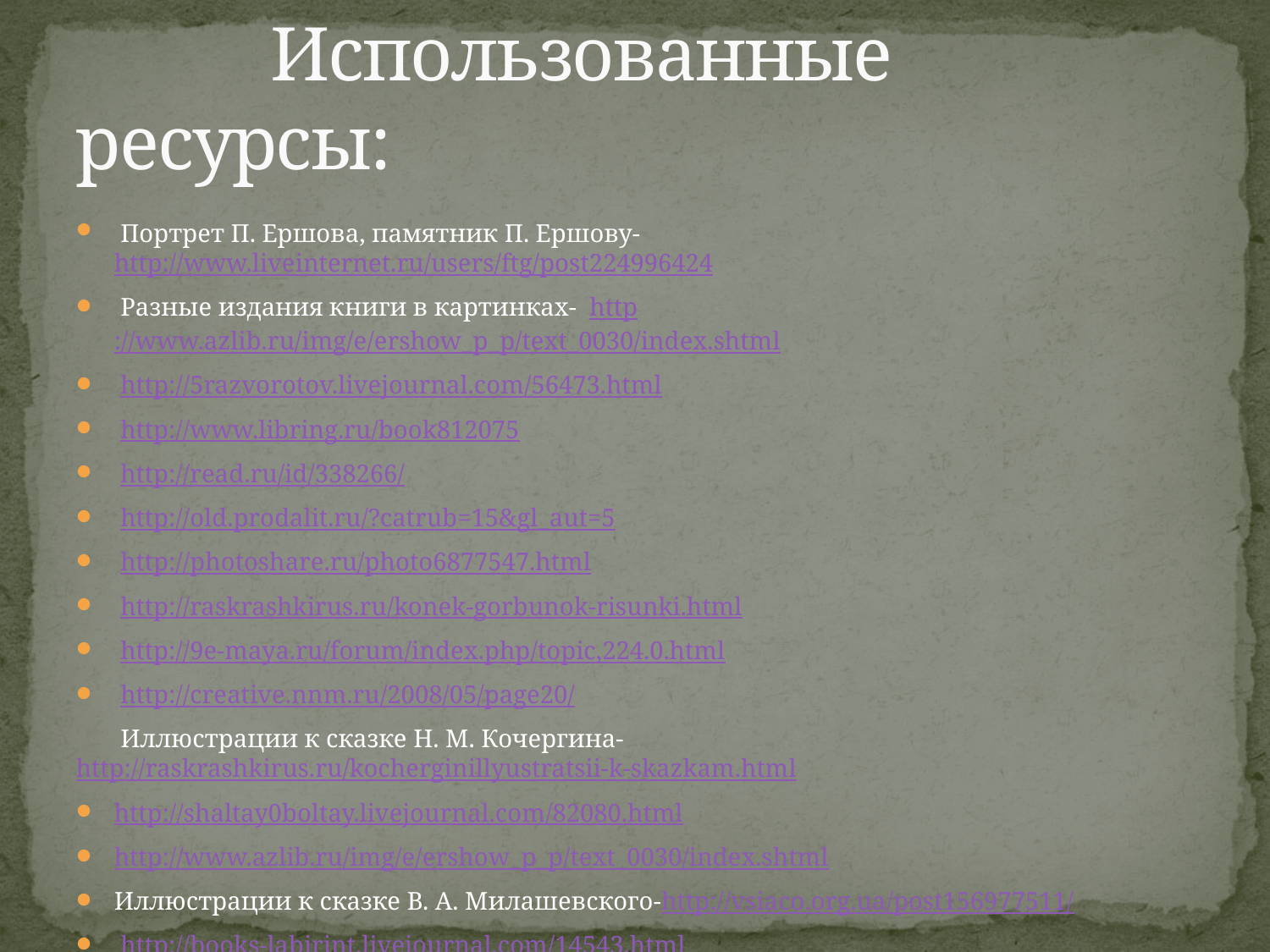

# Использованные ресурсы:
 Портрет П. Ершова, памятник П. Ершову-http://www.liveinternet.ru/users/ftg/post224996424
 Разные издания книги в картинках-  http://www.azlib.ru/img/e/ershow_p_p/text_0030/index.shtml
 http://5razvorotov.livejournal.com/56473.html
 http://www.libring.ru/book812075
 http://read.ru/id/338266/
 http://old.prodalit.ru/?catrub=15&gl_aut=5
 http://photoshare.ru/photo6877547.html
 http://raskrashkirus.ru/konek-gorbunok-risunki.html
 http://9e-maya.ru/forum/index.php/topic,224.0.html
 http://creative.nnm.ru/2008/05/page20/
       Иллюстрации к сказке Н. М. Кочергина-http://raskrashkirus.ru/kocherginillyustratsii-k-skazkam.html
http://shaltay0boltay.livejournal.com/82080.html
http://www.azlib.ru/img/e/ershow_p_p/text_0030/index.shtml
Иллюстрации к сказке В. А. Милашевского-http://vsiaco.org.ua/post156977511/
 http://books-labirint.livejournal.com/14543.html
      Детский рисунок к сказке-http://special3.shkola.hc.ru/photogallery/illustr_skazki/skazki.htm